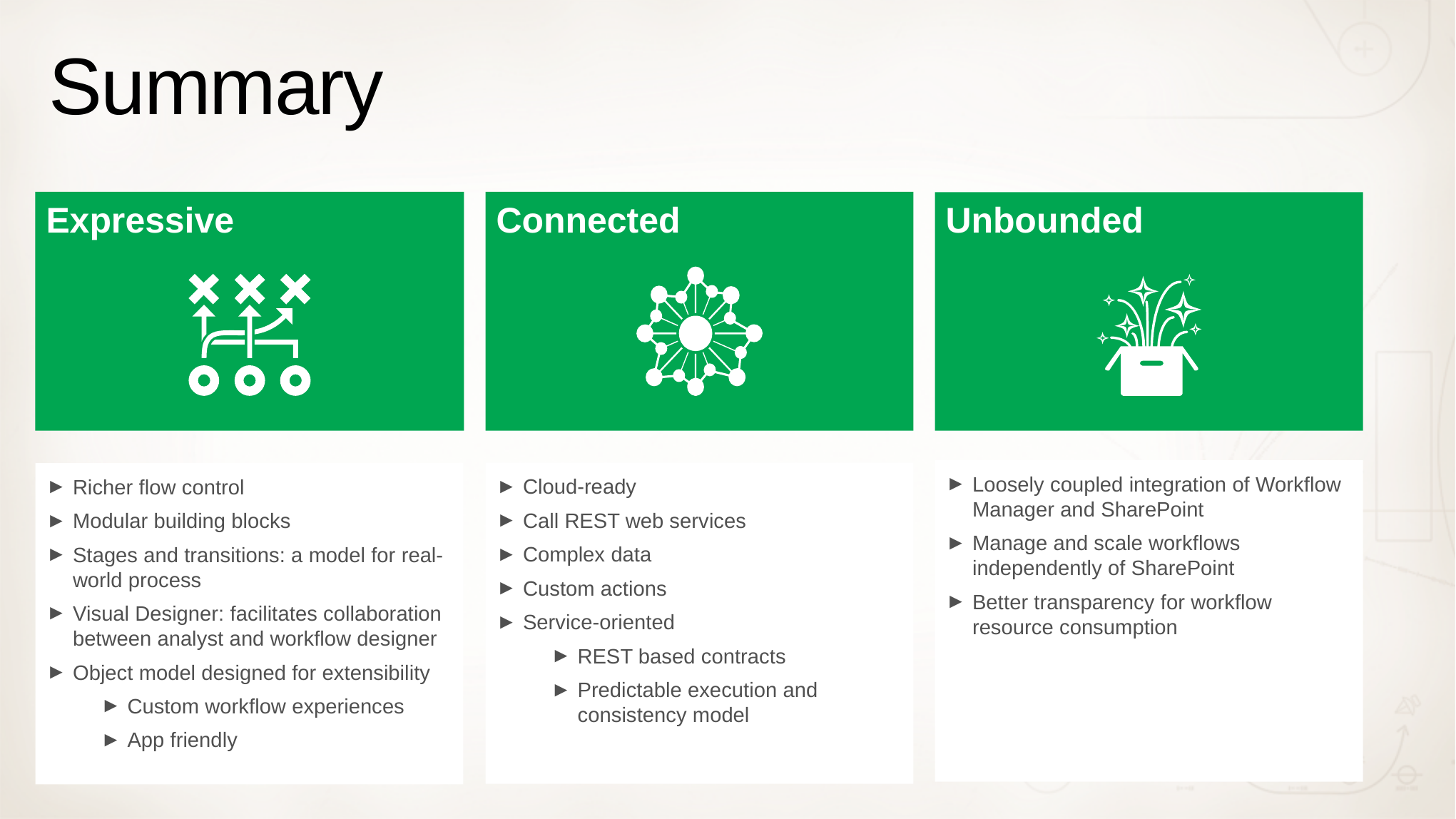

# Summary
Expressive
Connected
Unbounded

Loosely coupled integration of Workflow Manager and SharePoint
Manage and scale workflows independently of SharePoint
Better transparency for workflow resource consumption

Cloud-ready
Call REST web services
Complex data
Custom actions
Service-oriented
REST based contracts
Predictable execution and consistency model

Richer flow control
Modular building blocks
Stages and transitions: a model for real-world process
Visual Designer: facilitates collaboration between analyst and workflow designer
Object model designed for extensibility
Custom workflow experiences
App friendly